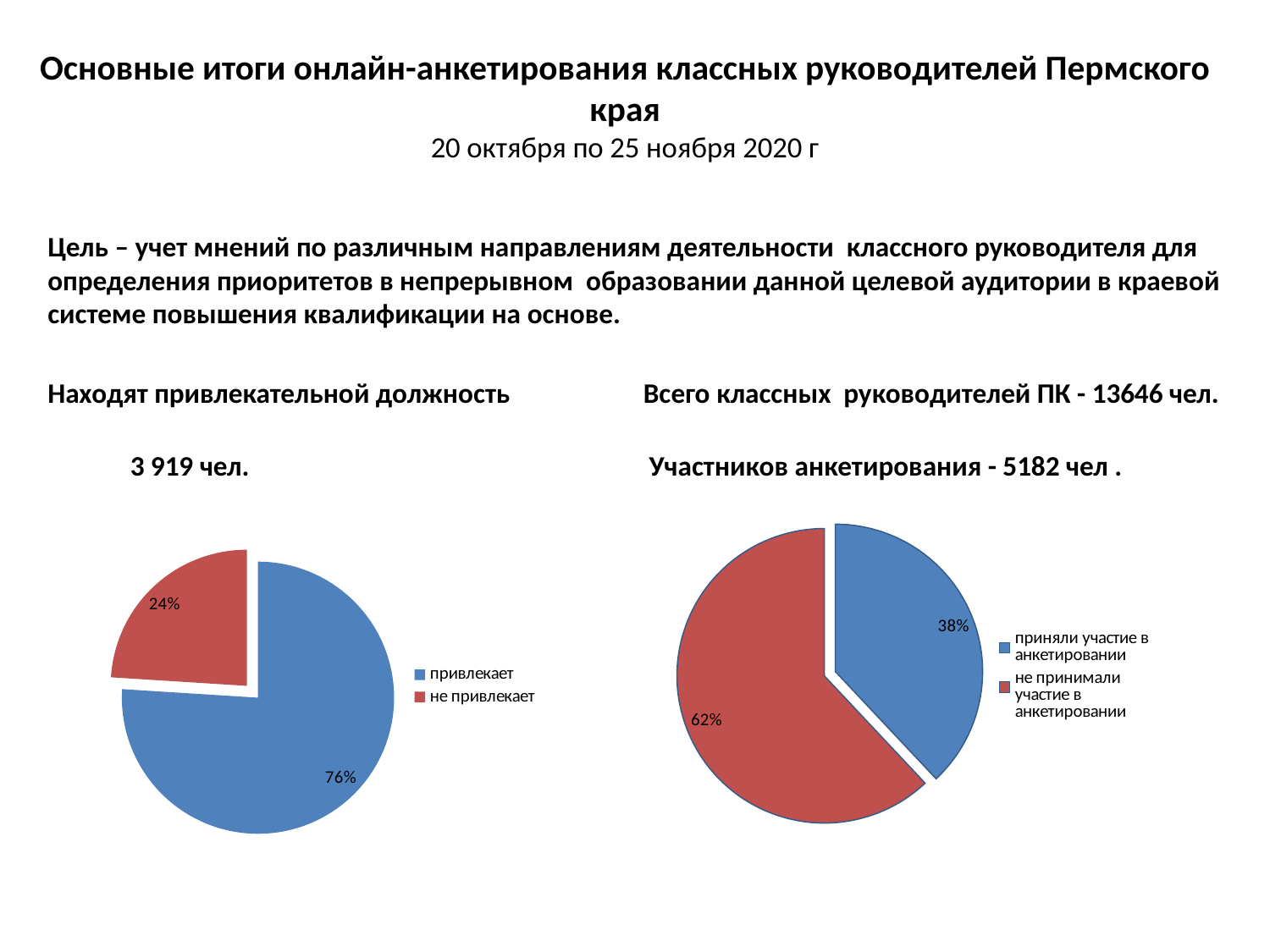

# Основные итоги онлайн-анкетирования классных руководителей Пермского края 20 октября по 25 ноября 2020 г
Цель – учет мнений по различным направлениям деятельности  классного руководителя для  определения приоритетов в непрерывном  образовании данной целевой аудитории в краевой системе повышения квалификации на основе.

Находят привлекательной должность                     Всего классных  руководителей ПК - 13646 чел.
             3 919 чел.                                                               Участников анкетирования - 5182 чел .

### Chart

| Category |  |
|---|---|
| приняли участие в анкетировании | 0.38 |
| не принимали участие в анкетировании | 0.62 |

### Chart

| Category |  |
|---|---|
| привлекает  | 0.76 |
| не привлекает  | 0.24 |